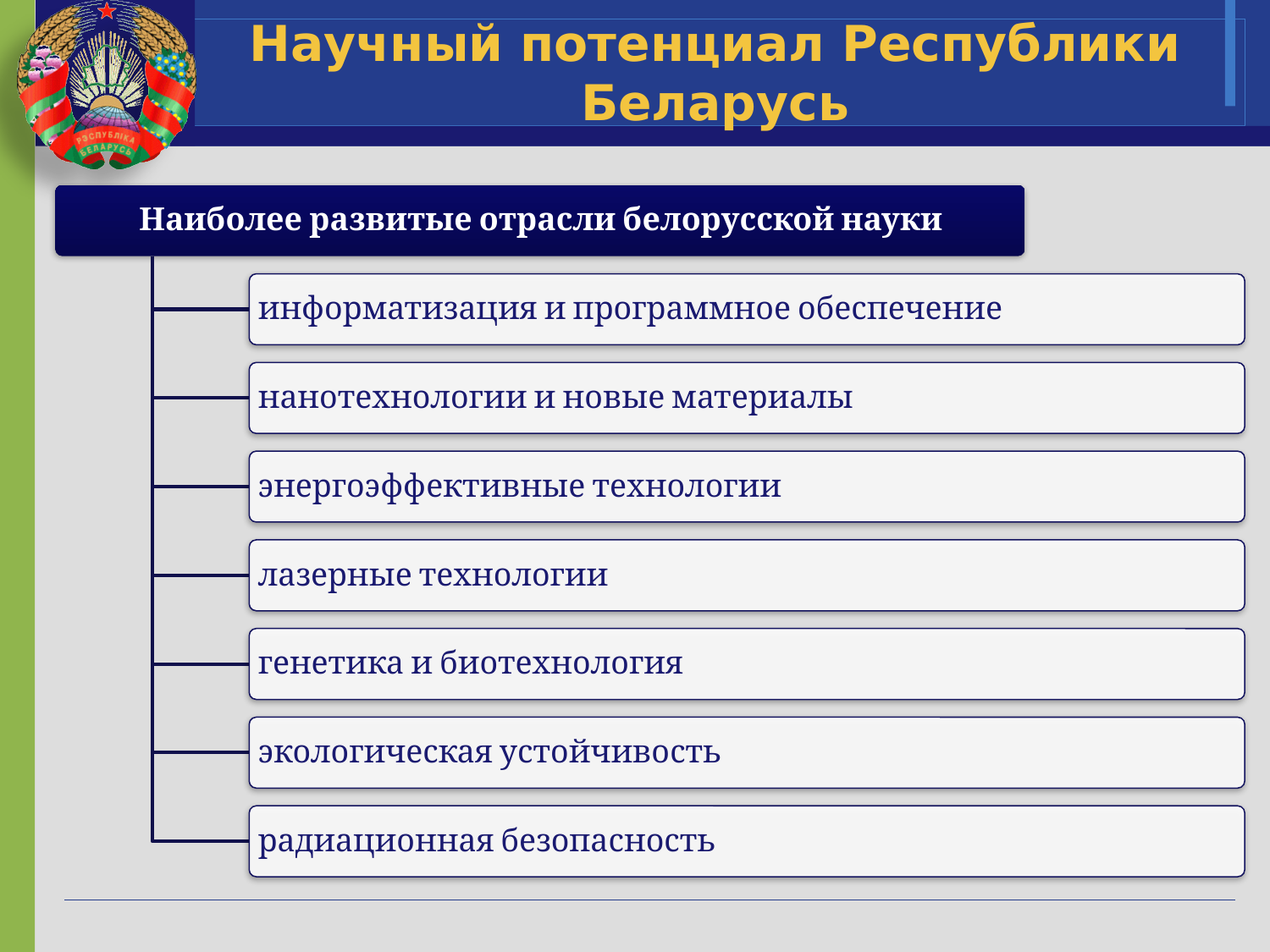

# Научный потенциал Республики Беларусь
Наиболее развитые отрасли белорусской науки
информатизация и программное обеспечение
нанотехнологии и новые материалы
энергоэффективные технологии
лазерные технологии
генетика и биотехнология
экологическая устойчивость
радиационная безопасность